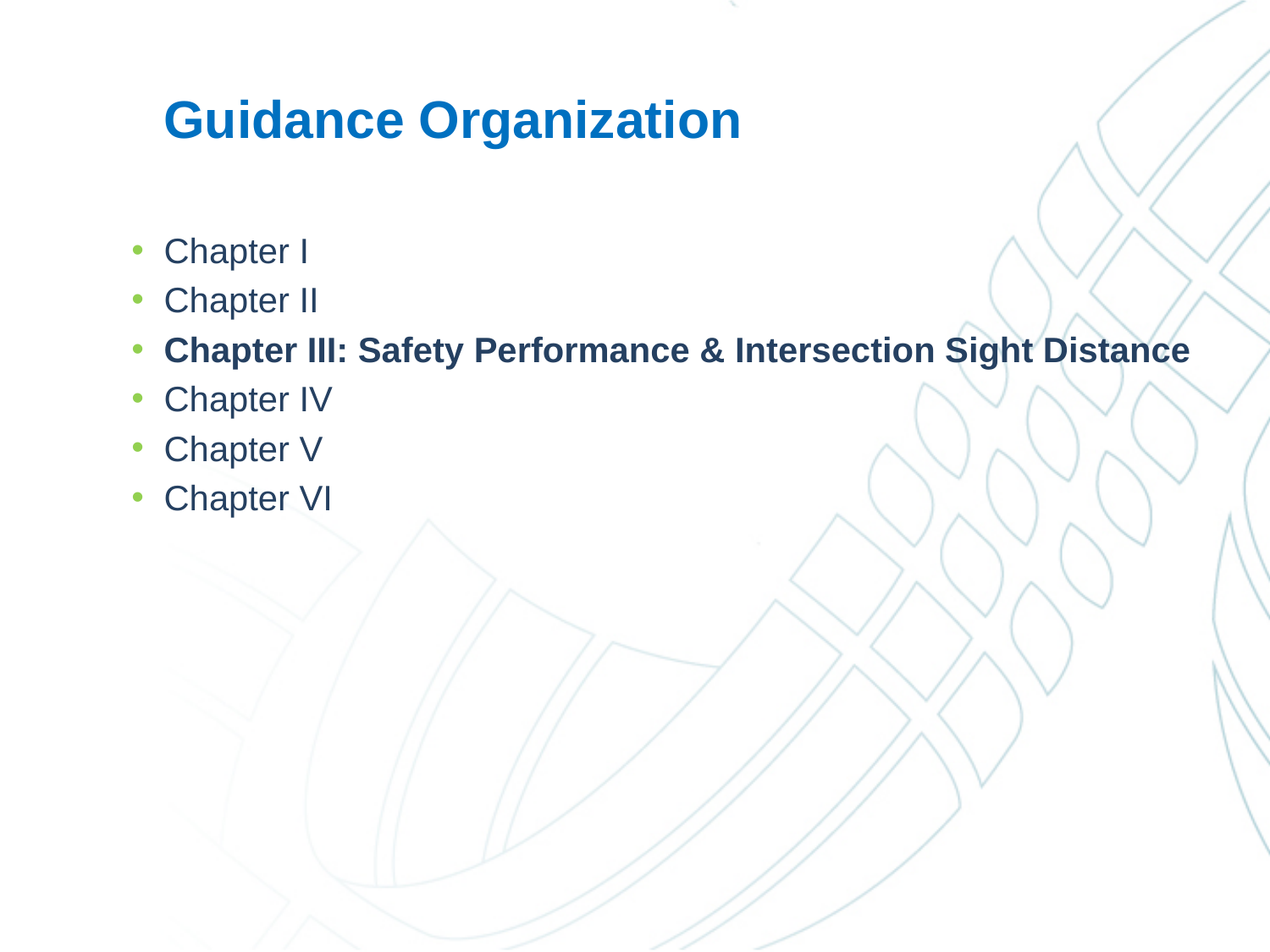

# Guidance Organization
Chapter I
Chapter II
Chapter III: Safety Performance & Intersection Sight Distance
Chapter IV
Chapter V
Chapter VI